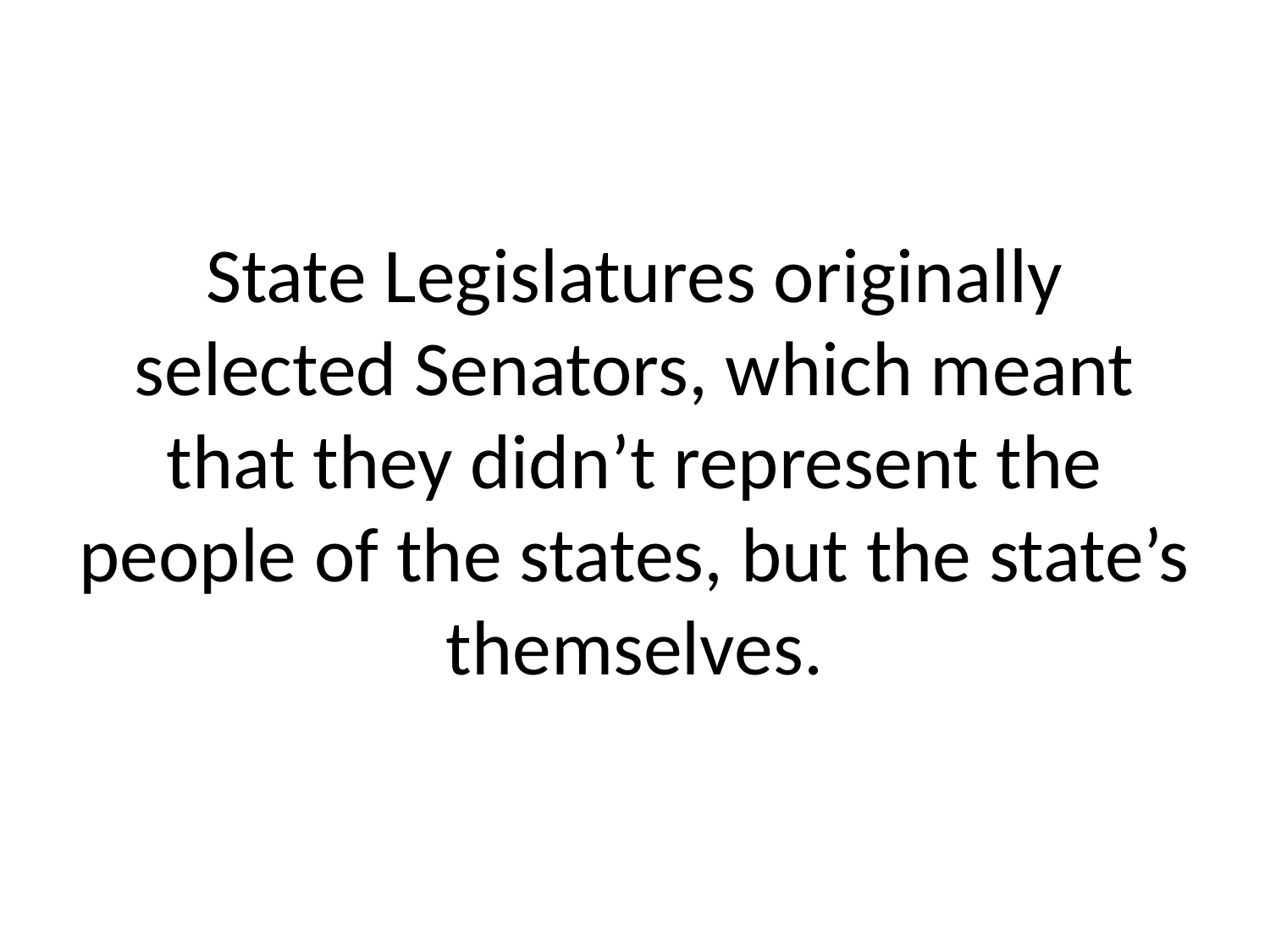

# State Legislatures originally selected Senators, which meant that they didn’t represent the people of the states, but the state’s themselves.